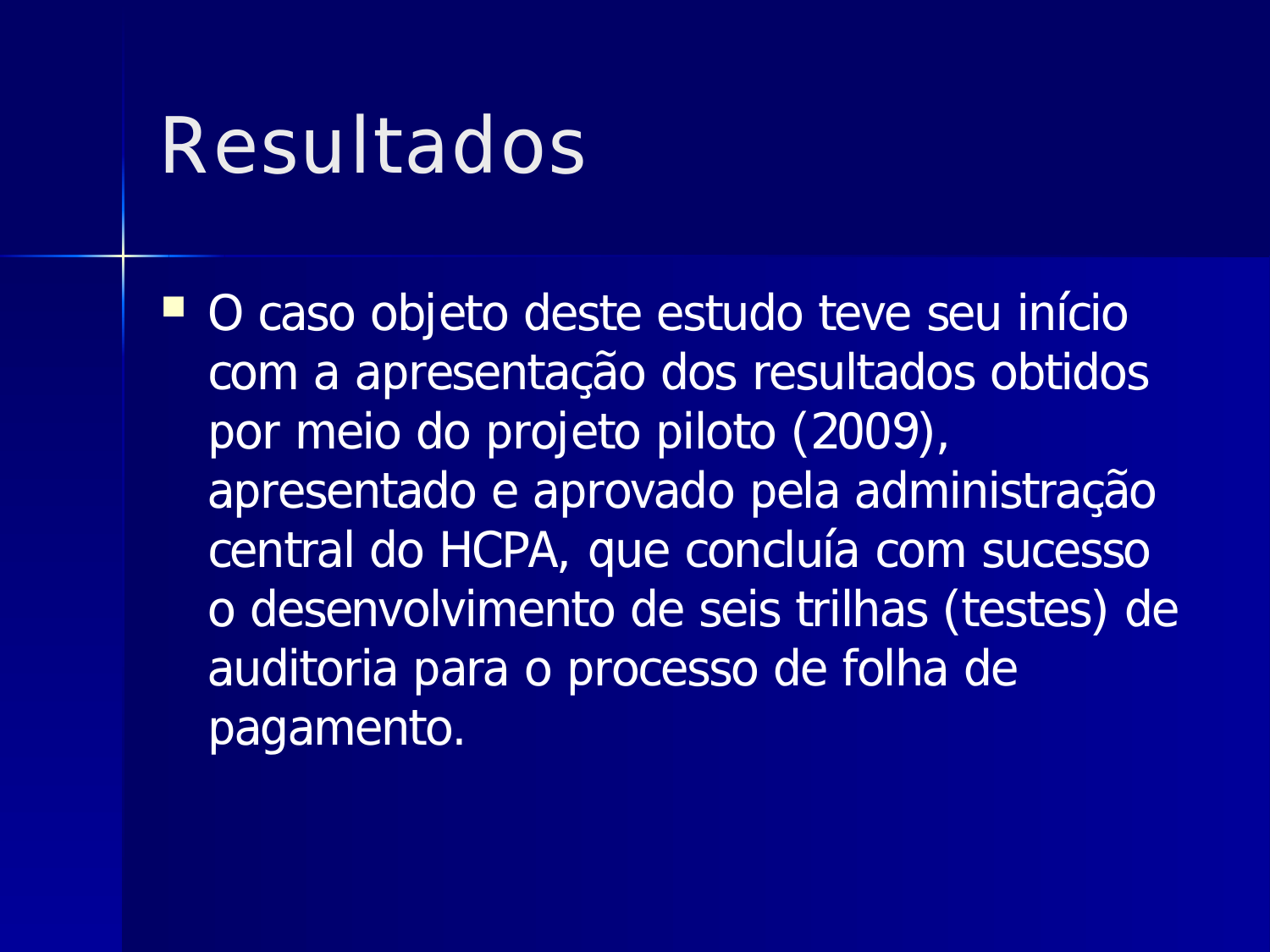

# Resultados
O caso objeto deste estudo teve seu início com a apresentação dos resultados obtidos por meio do projeto piloto (2009), apresentado e aprovado pela administração central do HCPA, que concluía com sucesso o desenvolvimento de seis trilhas (testes) de auditoria para o processo de folha de pagamento.